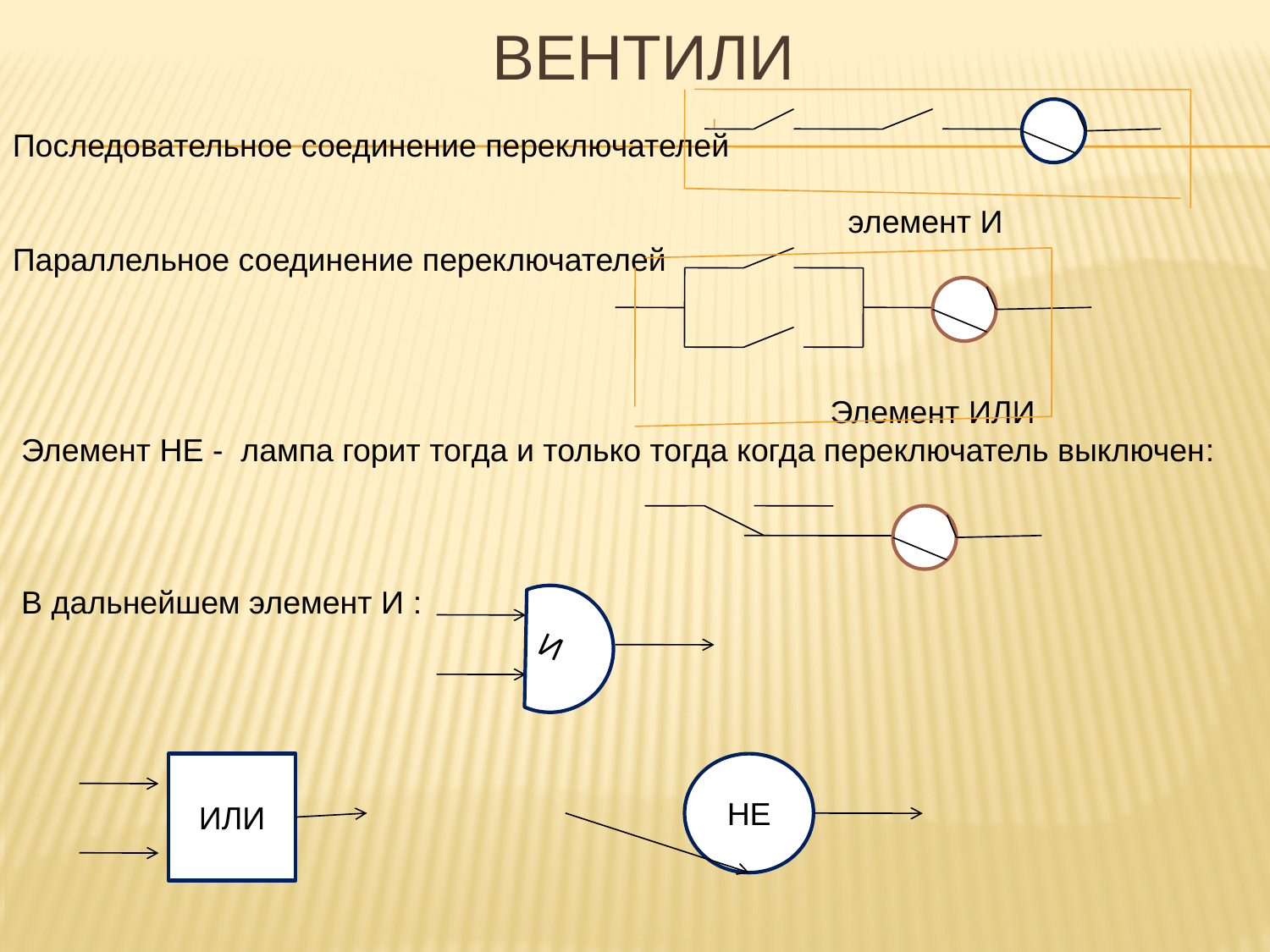

# ВЕНТИЛИ

Последовательное соединение переключателей

                                                                                              элемент И
Параллельное соединение переключателей

                                                                                            Элемент ИЛИ
 Элемент НЕ -  лампа горит тогда и только тогда когда переключатель выключен:

 В дальнейшем элемент И :

И

ИЛИ
НЕ